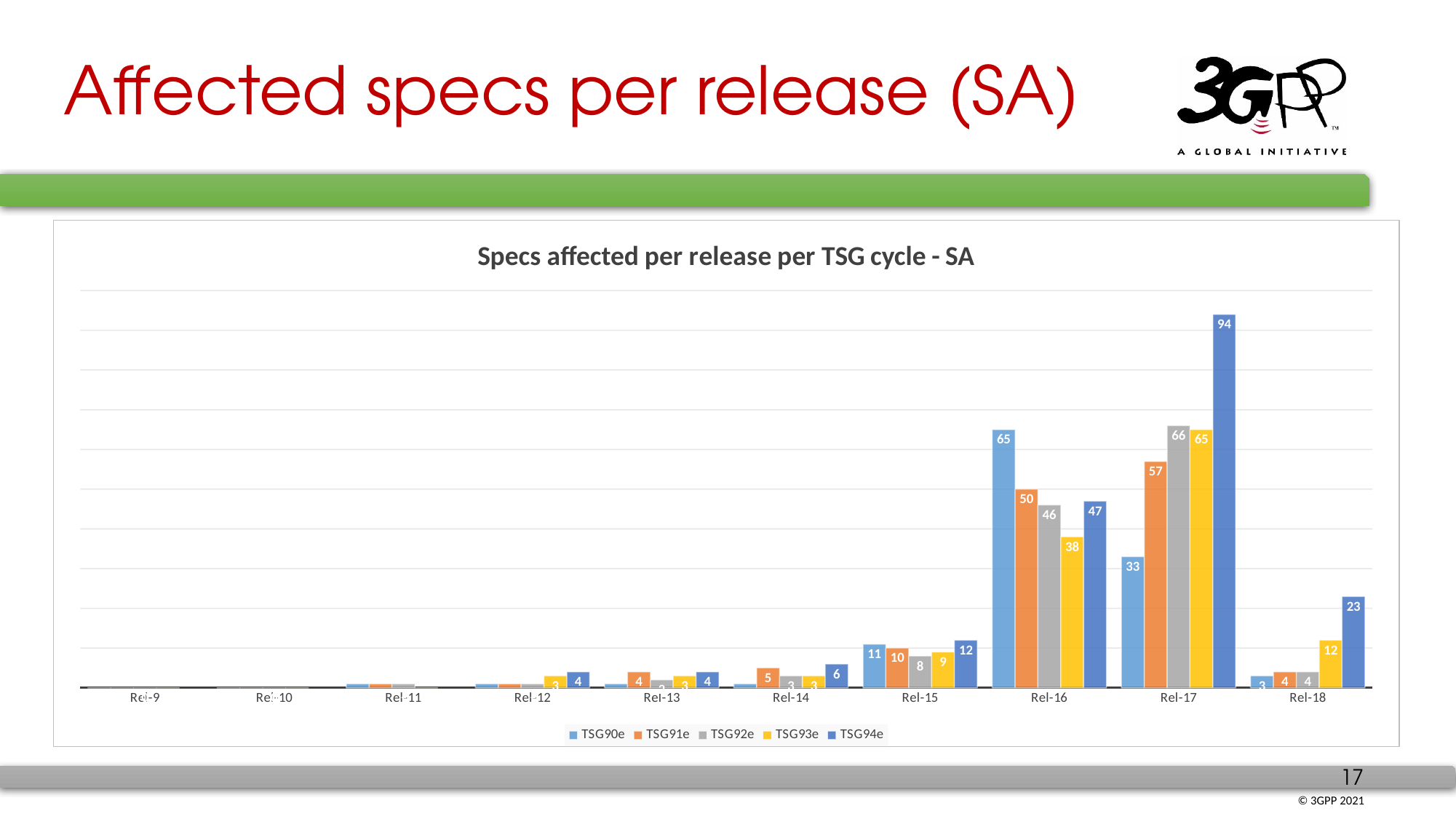

# Affected specs per release (SA)

### Chart: Specs affected per release per TSG cycle - SA

| Category | TSG90e | TSG91e | TSG92e | TSG93e | TSG94e |
|---|---|---|---|---|---|
| Rel-9 | 0.0 | 0.0 | 0.0 | 0.0 | None |
| Rel-10 | 0.0 | 0.0 | 0.0 | 0.0 | None |
| Rel-11 | 1.0 | 1.0 | 1.0 | 0.0 | None |
| Rel-12 | 1.0 | 1.0 | 1.0 | 3.0 | 4.0 |
| Rel-13 | 1.0 | 4.0 | 2.0 | 3.0 | 4.0 |
| Rel-14 | 1.0 | 5.0 | 3.0 | 3.0 | 6.0 |
| Rel-15 | 11.0 | 10.0 | 8.0 | 9.0 | 12.0 |
| Rel-16 | 65.0 | 50.0 | 46.0 | 38.0 | 47.0 |
| Rel-17 | 33.0 | 57.0 | 66.0 | 65.0 | 94.0 |
| Rel-18 | 3.0 | 4.0 | 4.0 | 12.0 | 23.0 |